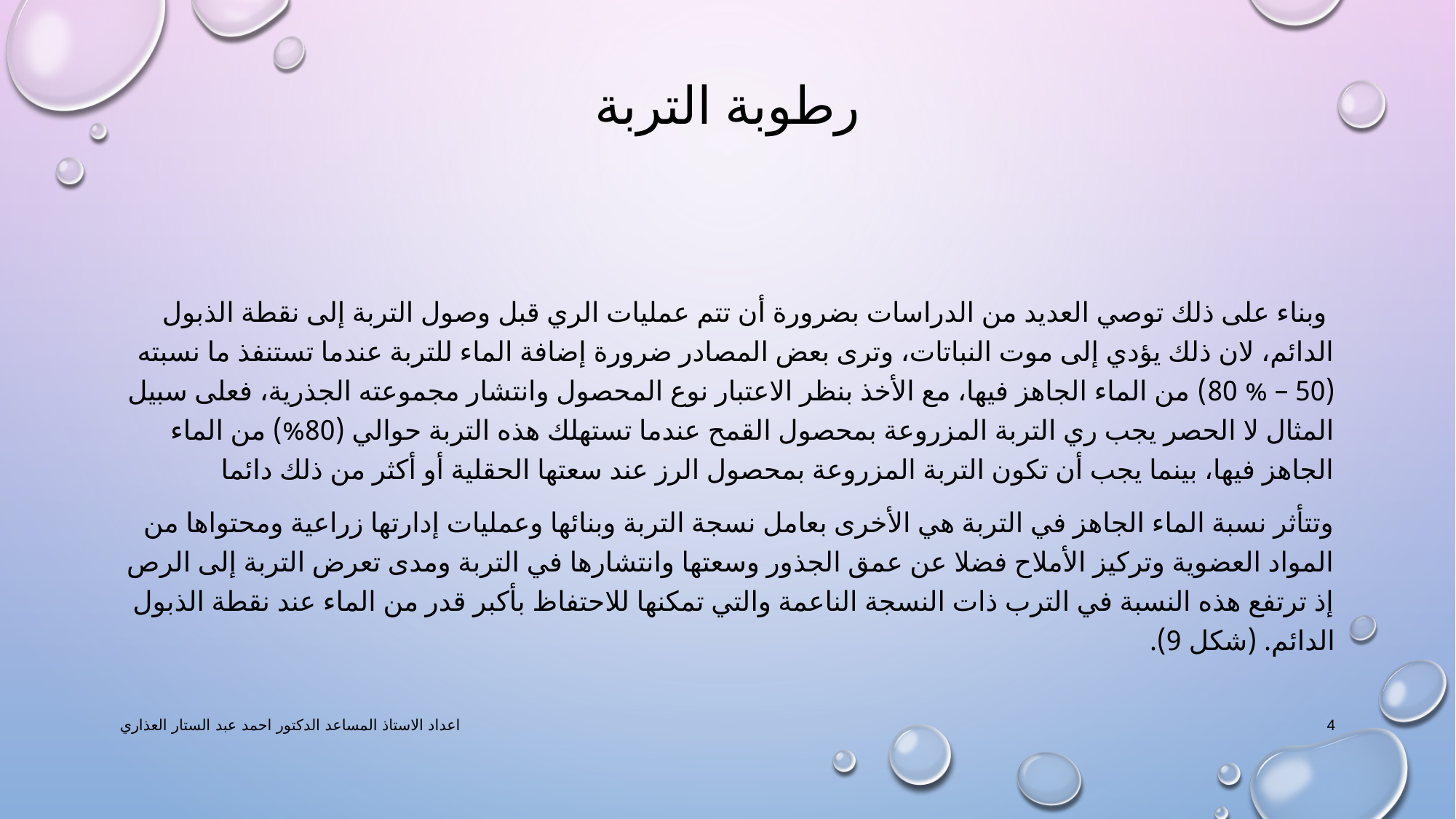

# رطوبة التربة
 وبناء على ذلك توصي العديد من الدراسات بضرورة أن تتم عمليات الري قبل وصول التربة إلى نقطة الذبول الدائم، لان ذلك يؤدي إلى موت النباتات، وترى بعض المصادر ضرورة إضافة الماء للتربة عندما تستنفذ ما نسبته (50 – % 80) من الماء الجاهز فيها، مع الأخذ بنظر الاعتبار نوع المحصول وانتشار مجموعته الجذرية، فعلى سبيل المثال لا الحصر يجب ري التربة المزروعة بمحصول القمح عندما تستهلك هذه التربة حوالي (80%) من الماء الجاهز فيها، بينما يجب أن تكون التربة المزروعة بمحصول الرز عند سعتها الحقلية أو أكثر من ذلك دائما
وتتأثر نسبة الماء الجاهز في التربة هي الأخرى بعامل نسجة التربة وبنائها وعمليات إدارتها زراعية ومحتواها من المواد العضوية وتركيز الأملاح فضلا عن عمق الجذور وسعتها وانتشارها في التربة ومدى تعرض التربة إلى الرص إذ ترتفع هذه النسبة في الترب ذات النسجة الناعمة والتي تمكنها للاحتفاظ بأكبر قدر من الماء عند نقطة الذبول الدائم. (شکل 9).

اعداد الاستاذ المساعد الدكتور احمد عبد الستار العذاري
4